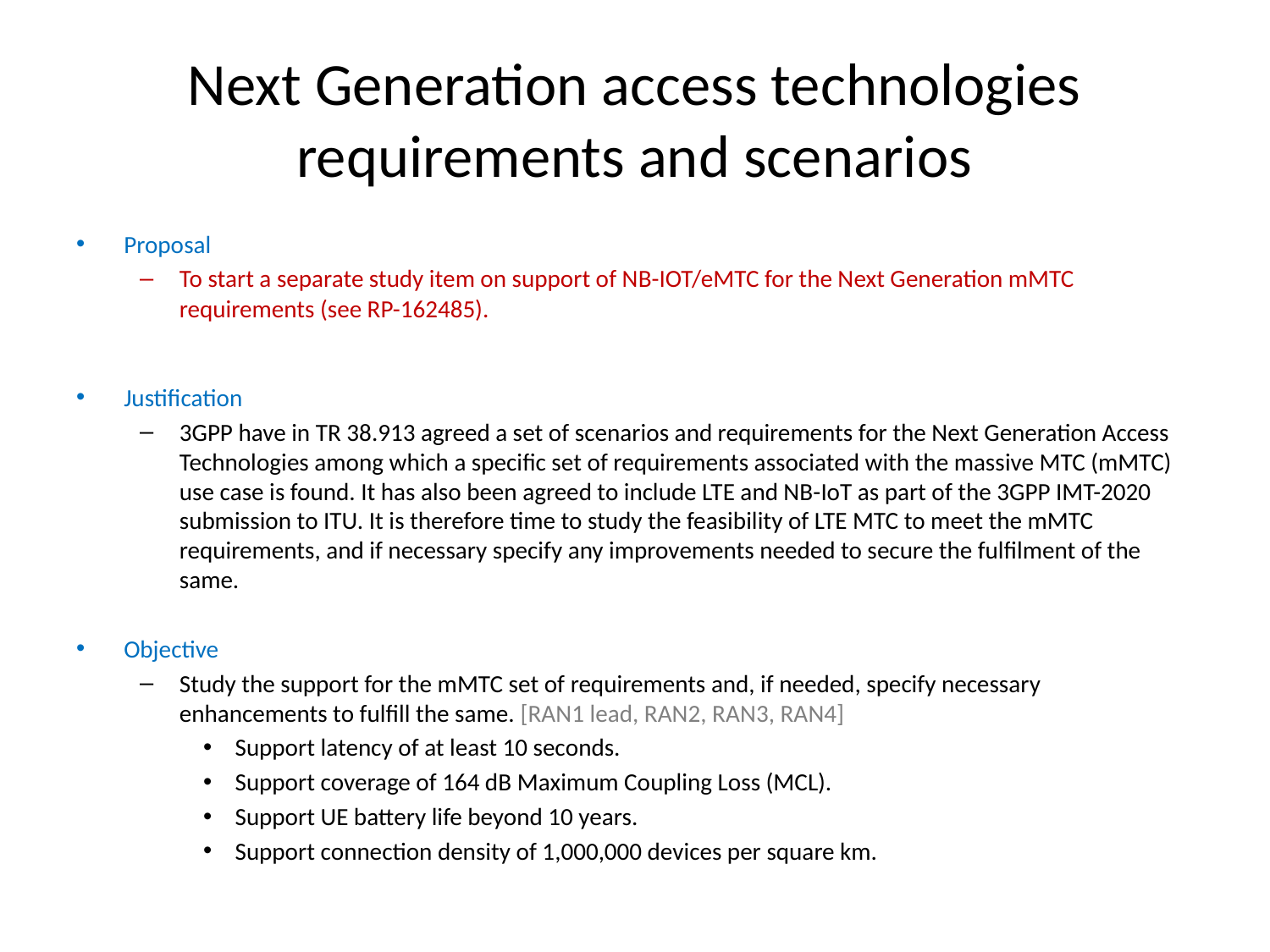

# Next Generation access technologies requirements and scenarios
Proposal
To start a separate study item on support of NB-IOT/eMTC for the Next Generation mMTC requirements (see RP-162485).

Justification
3GPP have in TR 38.913 agreed a set of scenarios and requirements for the Next Generation Access Technologies among which a specific set of requirements associated with the massive MTC (mMTC) use case is found. It has also been agreed to include LTE and NB-IoT as part of the 3GPP IMT-2020 submission to ITU. It is therefore time to study the feasibility of LTE MTC to meet the mMTC requirements, and if necessary specify any improvements needed to secure the fulfilment of the same.

Objective
Study the support for the mMTC set of requirements and, if needed, specify necessary enhancements to fulfill the same. [RAN1 lead, RAN2, RAN3, RAN4]
Support latency of at least 10 seconds.
Support coverage of 164 dB Maximum Coupling Loss (MCL).
Support UE battery life beyond 10 years.
Support connection density of 1,000,000 devices per square km.